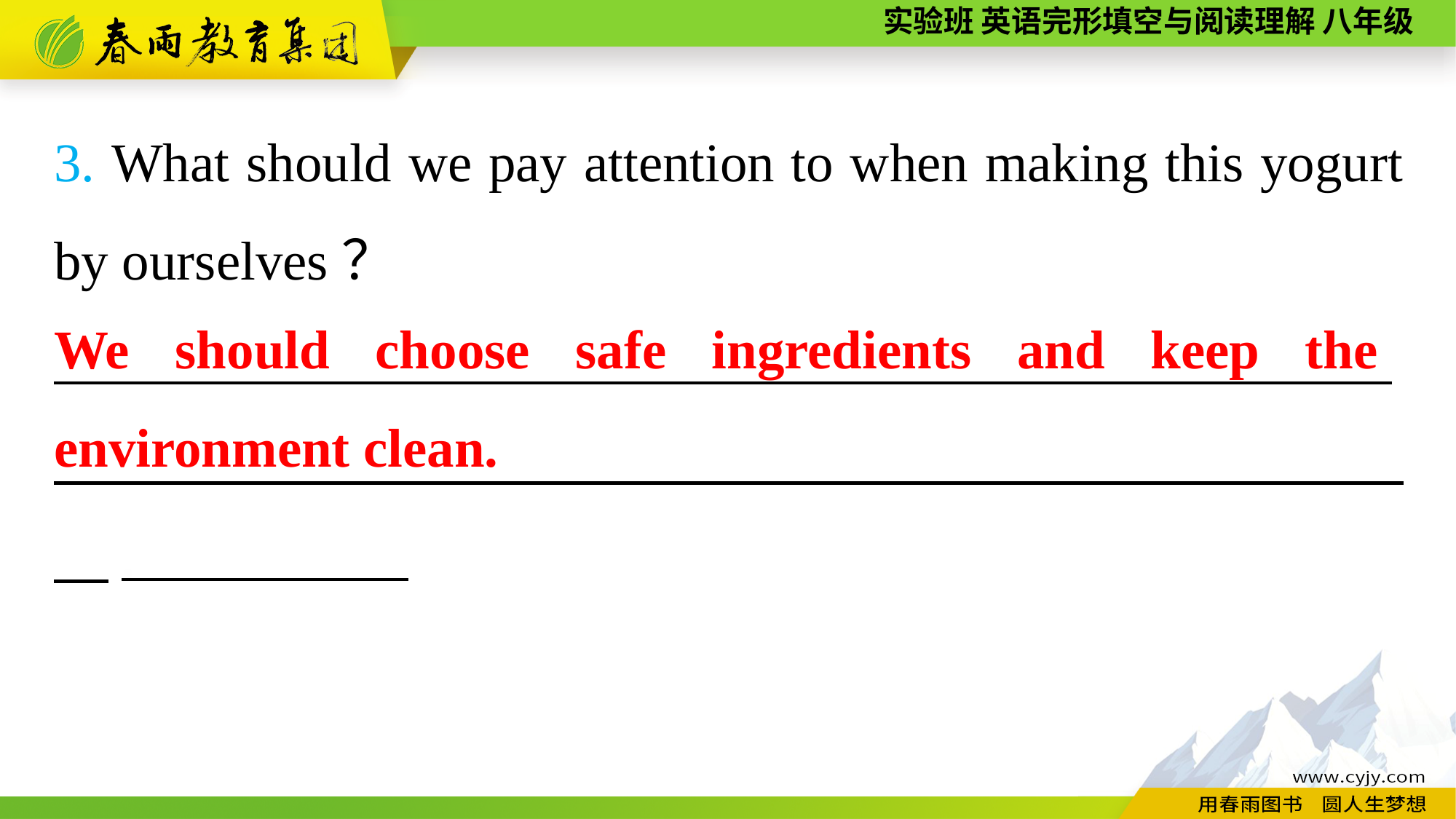

3. What should we pay attention to when making this yogurt by ourselves？
_________________________________________________　　　　　                                                                         　,__________
We should choose safe ingredients and keep the environment clean.